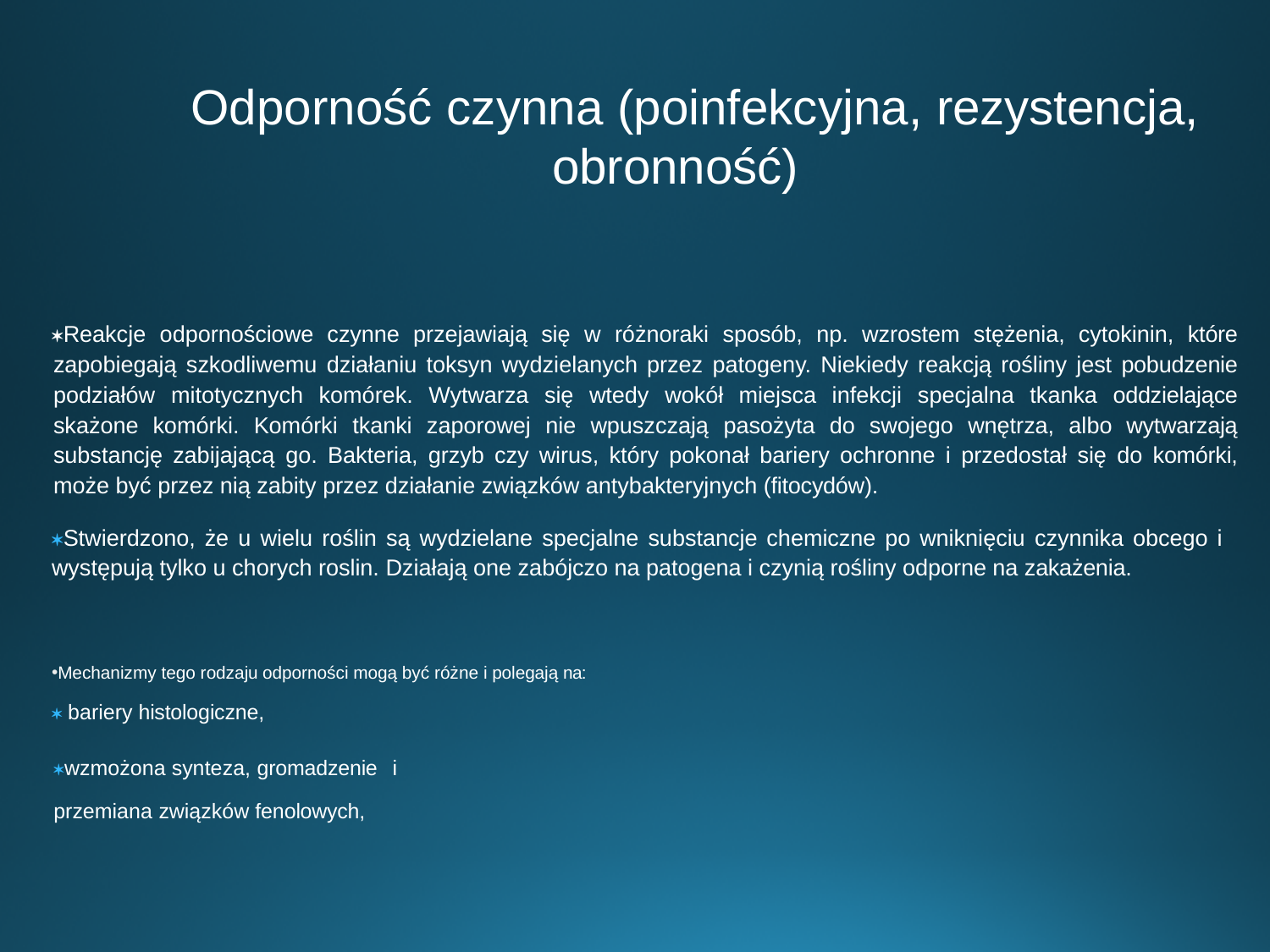

# Odporność czynna (poinfekcyjna, rezystencja, obronność)
∗Reakcje odpornościowe czynne przejawiają się w różnoraki sposób, np. wzrostem stężenia, cytokinin, które zapobiegają szkodliwemu działaniu toksyn wydzielanych przez patogeny. Niekiedy reakcją rośliny jest pobudzenie podziałów mitotycznych komórek. Wytwarza się wtedy wokół miejsca infekcji specjalna tkanka oddzielające skażone komórki. Komórki tkanki zaporowej nie wpuszczają pasożyta do swojego wnętrza, albo wytwarzają substancję zabijającą go. Bakteria, grzyb czy wirus, który pokonał bariery ochronne i przedostał się do komórki, może być przez nią zabity przez działanie związków antybakteryjnych (fitocydów).
∗Stwierdzono, że u wielu roślin są wydzielane specjalne substancje chemiczne po wniknięciu czynnika obcego i występują tylko u chorych roslin. Działają one zabójczo na patogena i czynią rośliny odporne na zakażenia.

Mechanizmy tego rodzaju odporności mogą być różne i polegają na:
∗ bariery histologiczne,
∗wzmożona synteza, gromadzenie i przemiana związków fenolowych,